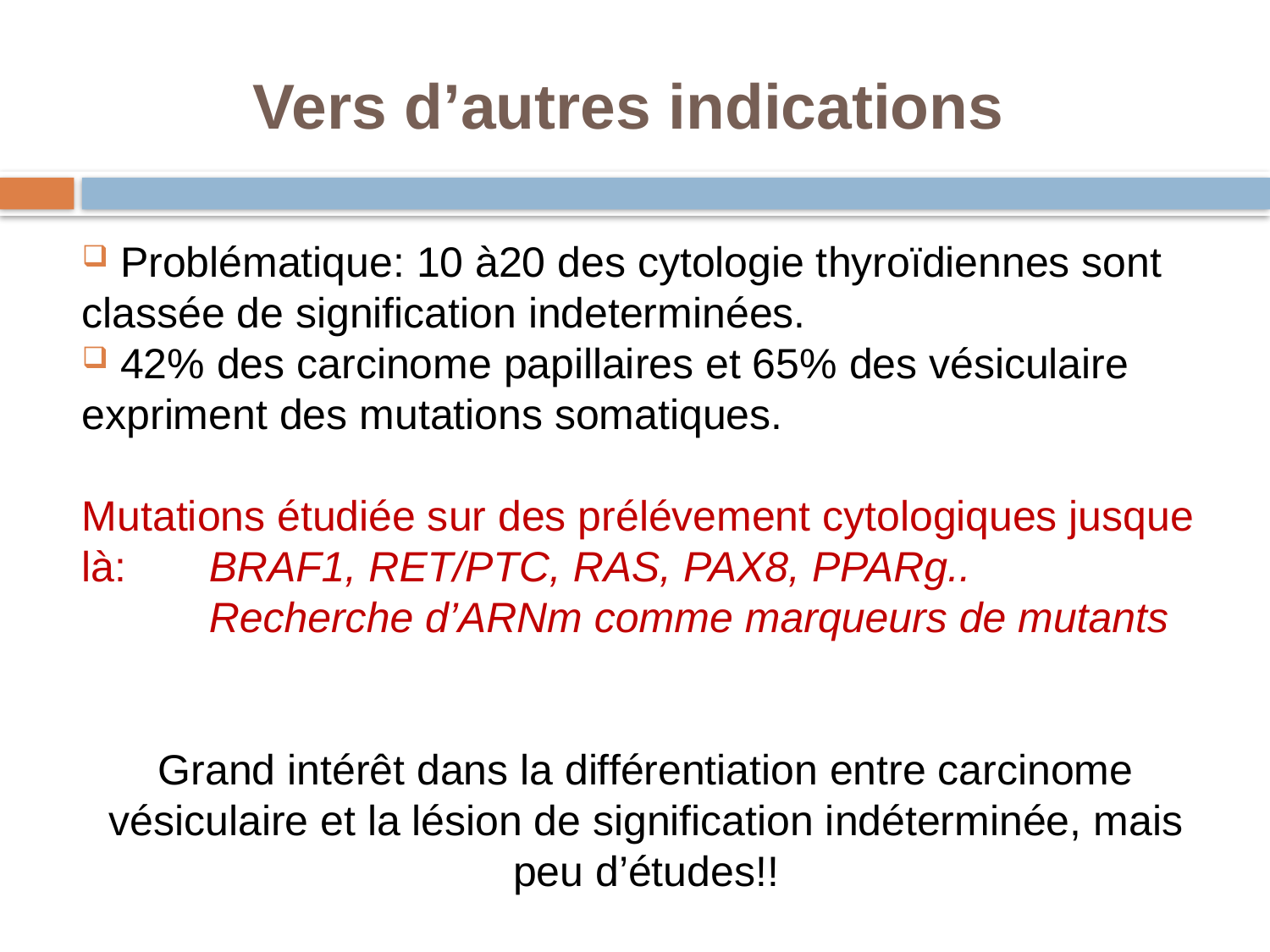

Vers d’autres indications
 Problématique: 10 à20 des cytologie thyroïdiennes sont classée de signification indeterminées.
 42% des carcinome papillaires et 65% des vésiculaire expriment des mutations somatiques.

Mutations étudiée sur des prélévement cytologiques jusque là: 	BRAF1, RET/PTC, RAS, PAX8, PPARg..
	Recherche d’ARNm comme marqueurs de mutants

Grand intérêt dans la différentiation entre carcinome vésiculaire et la lésion de signification indéterminée, mais peu d’études!!